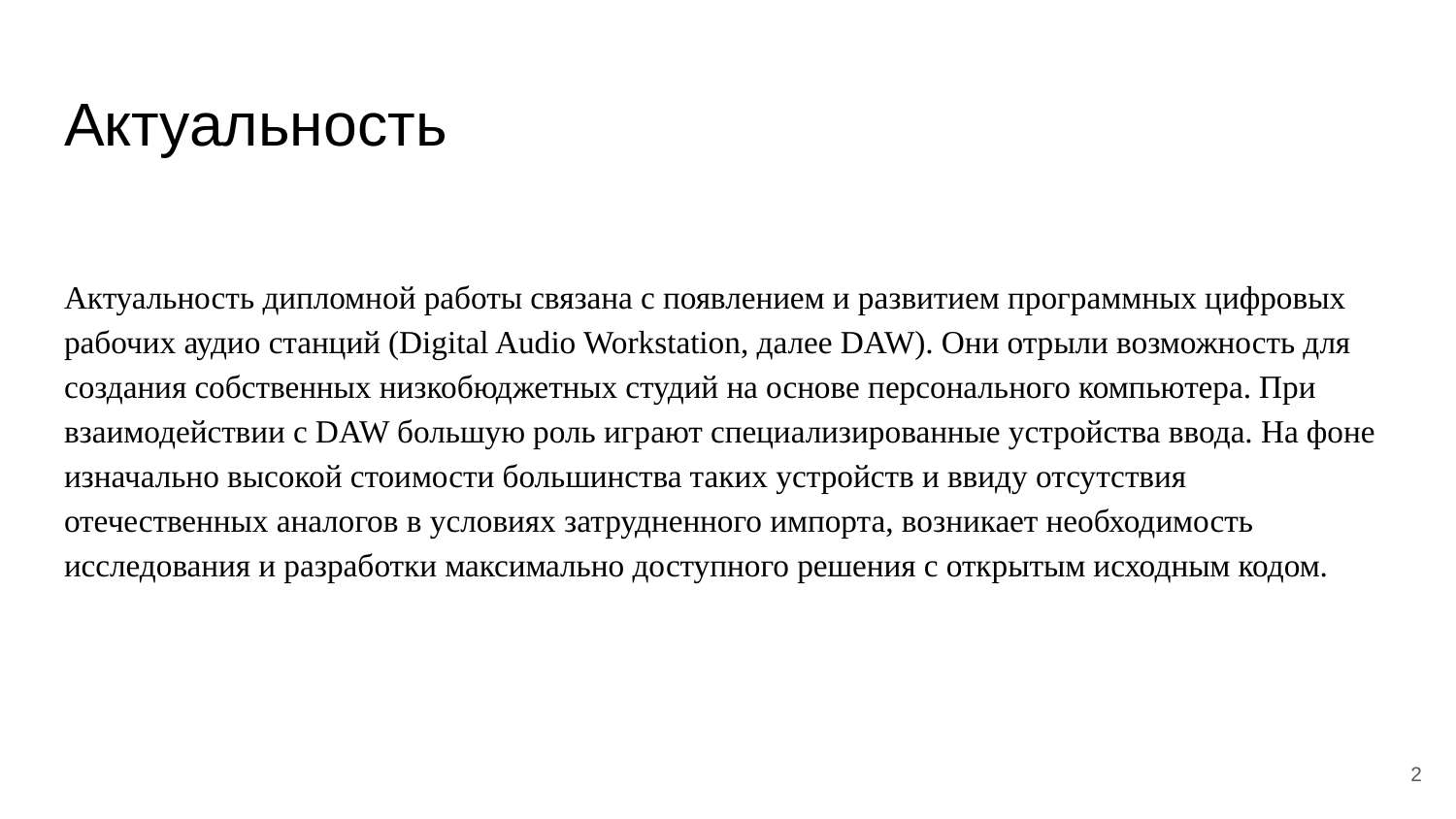

# Актуальность
Актуальность дипломной работы связана с появлением и развитием программных цифровых рабочих аудио станций (Digital Audio Workstation, далее DAW). Они отрыли возможность для создания собственных низкобюджетных студий на основе персонального компьютера. При взаимодействии с DAW большую роль играют специализированные устройства ввода. На фоне изначально высокой стоимости большинства таких устройств и ввиду отсутствия отечественных аналогов в условиях затрудненного импорта, возникает необходимость исследования и разработки максимально доступного решения с открытым исходным кодом.
2